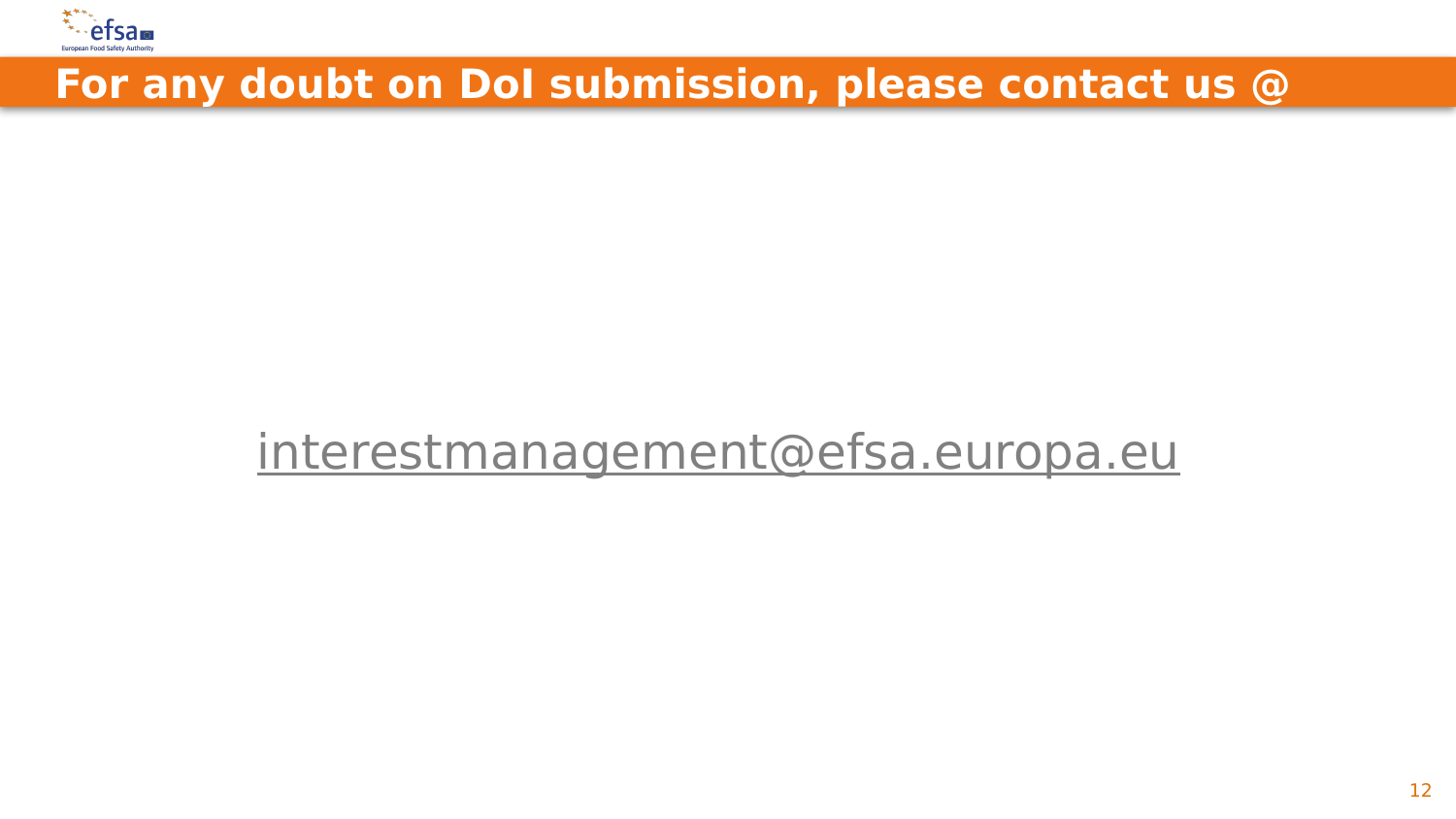

# For any doubt on DoI submission, please contact us @

interestmanagement@efsa.europa.eu